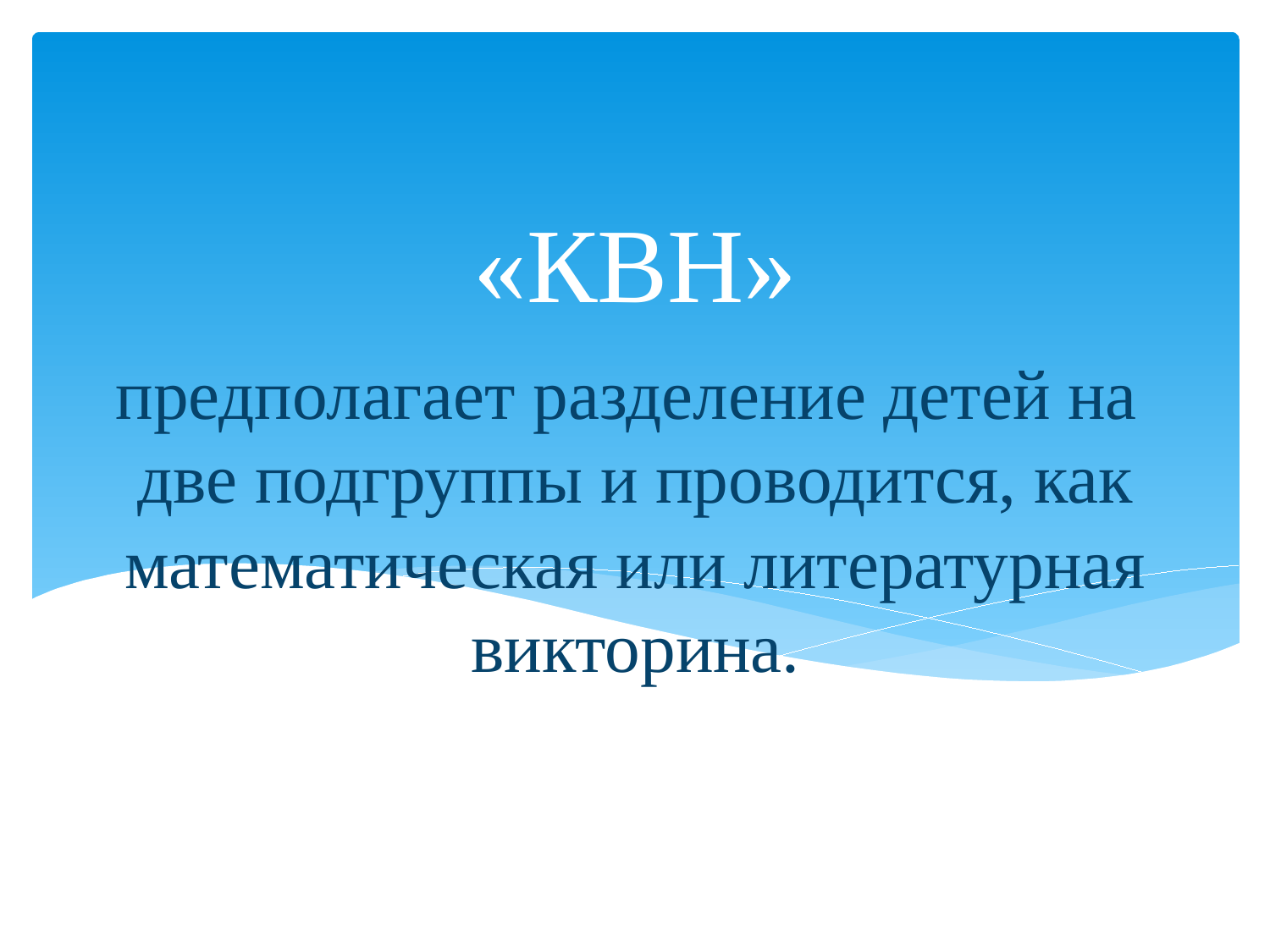

«КВН»
# предполагает разделение детей на  две подгруппы и проводится, как математическая или литературная викторина.